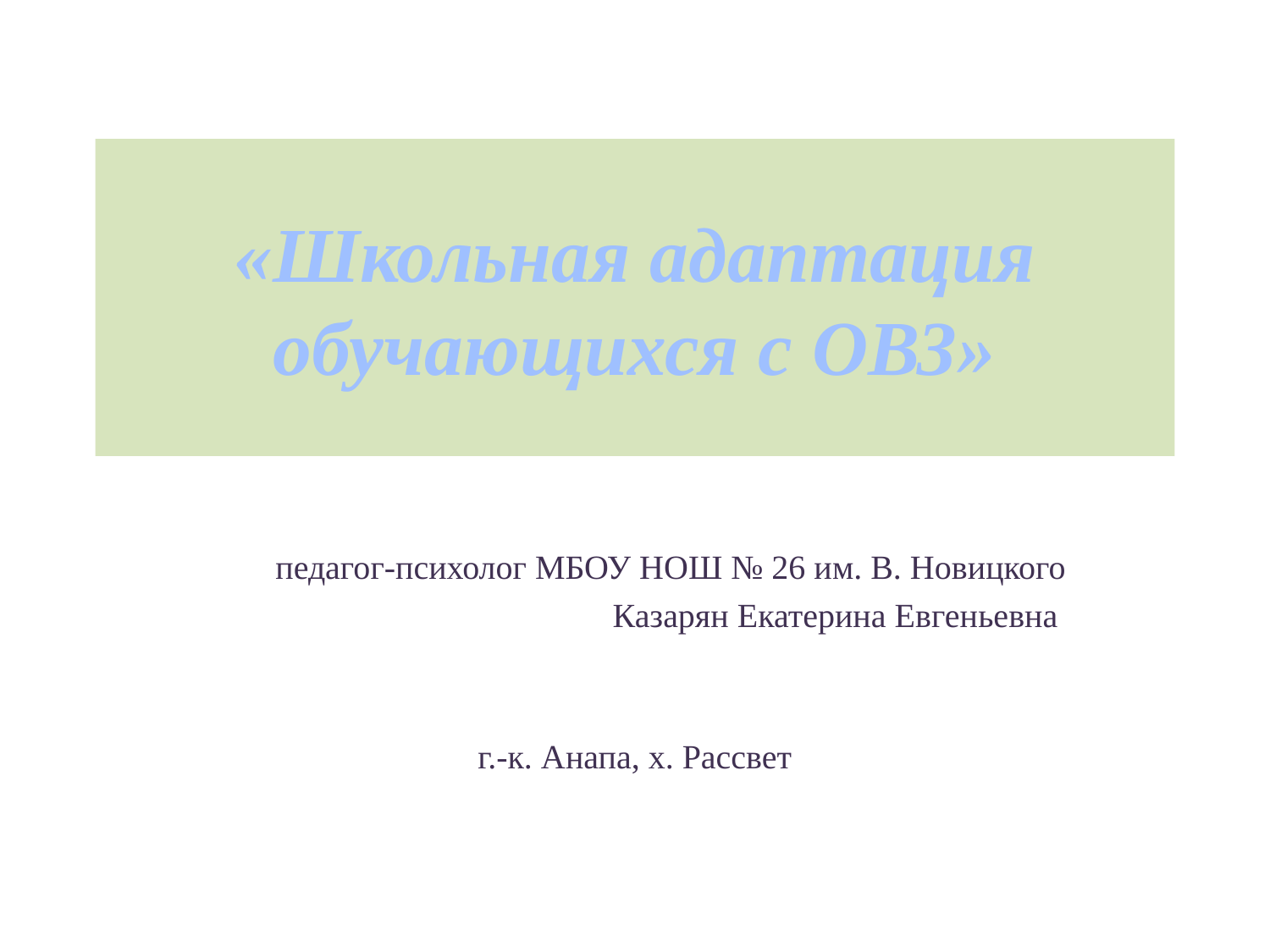

# «Школьная адаптация обучающихся с ОВЗ»
педагог-психолог МБОУ НОШ № 26 им. В. Новицкого
      Казарян Екатерина Евгеньевна

г.-к. Анапа, х. Рассвет